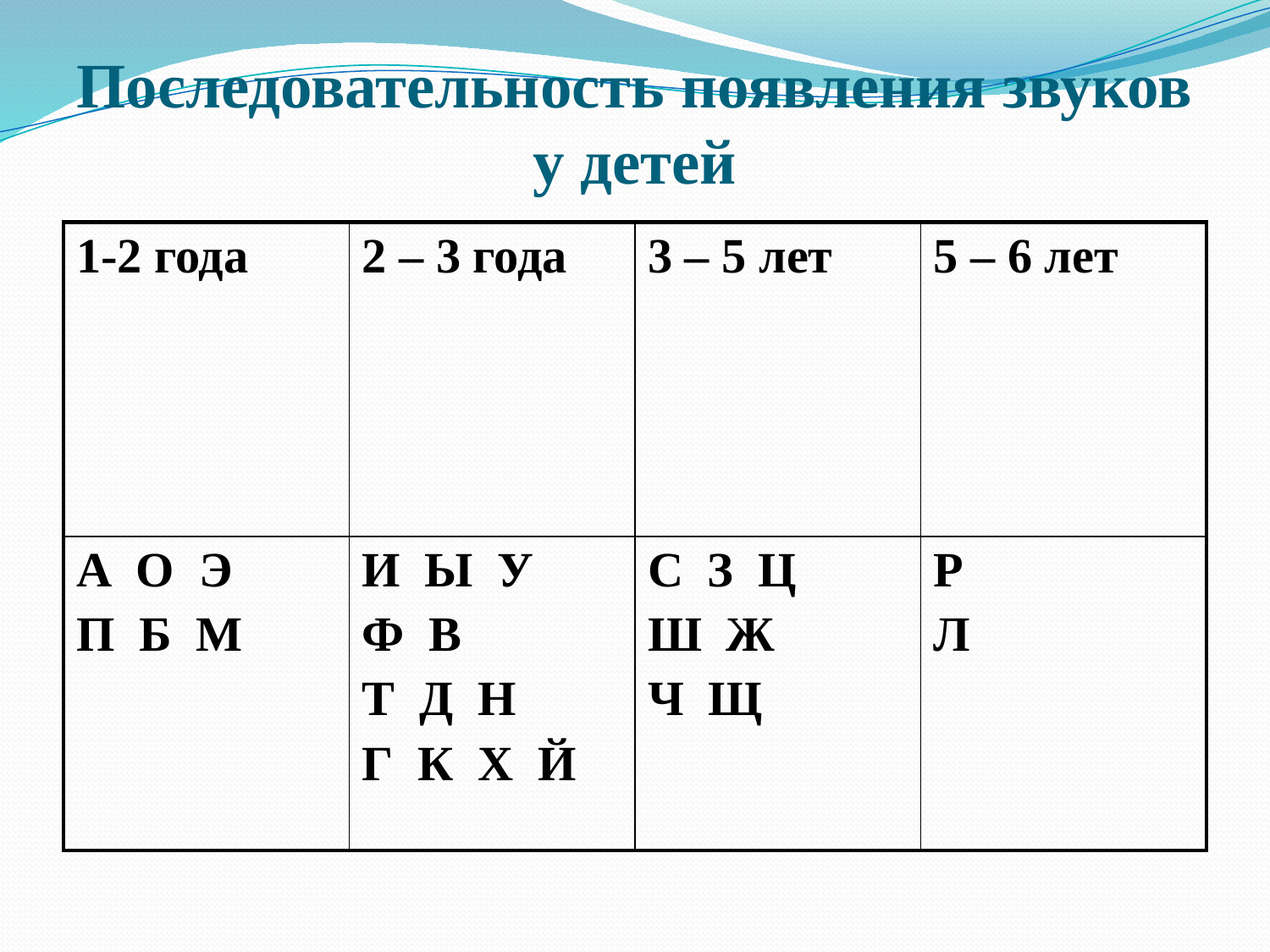

# Последовательность появления звуков у детей
| 1-2 года | 2 – 3 года | 3 – 5 лет | 5 – 6 лет |
| --- | --- | --- | --- |
| А О Э П Б М | И Ы У Ф В Т Д Н Г К Х Й | С З Ц Ш Ж Ч Щ | Р Л |